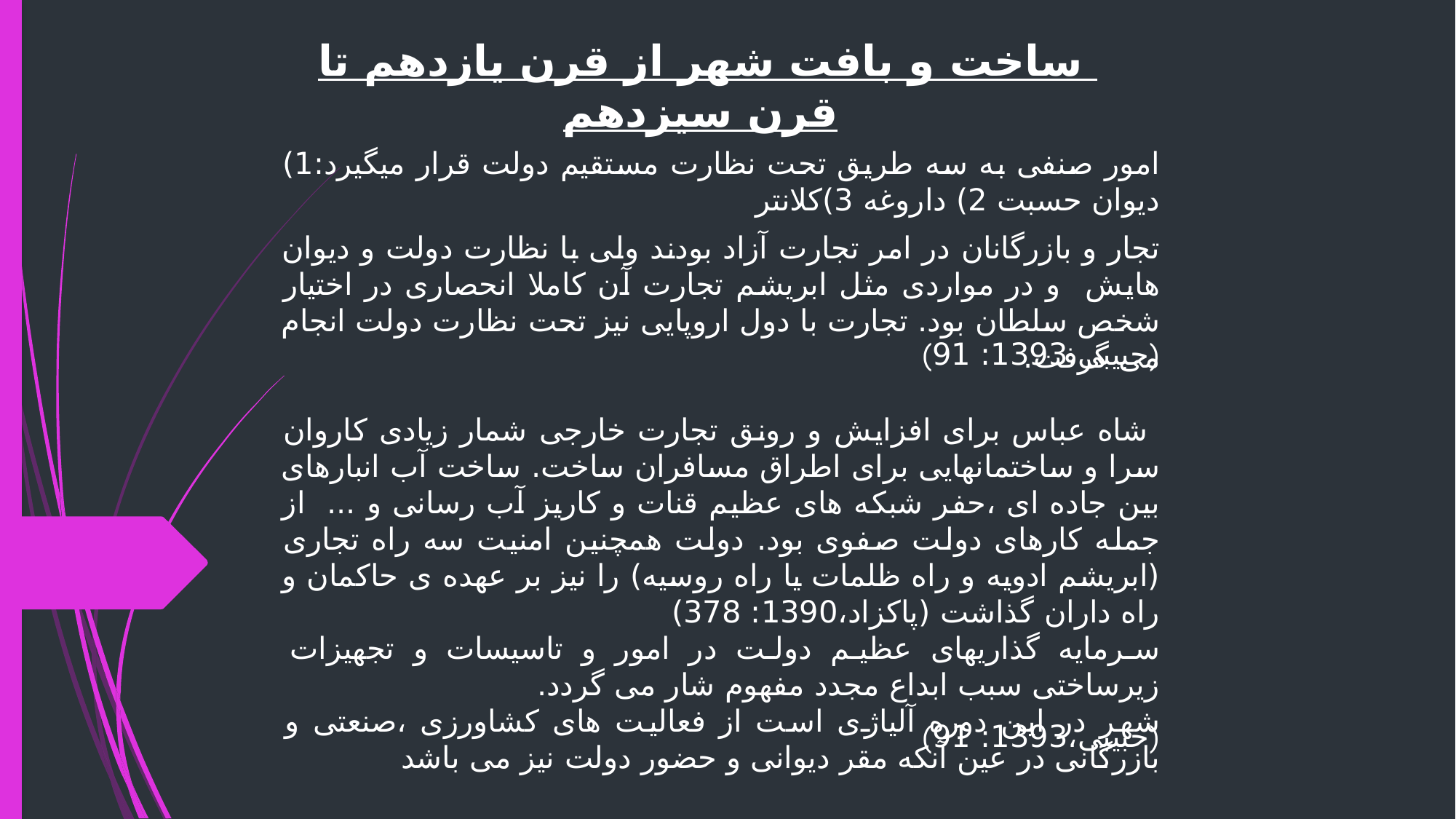

ساخت و بافت شهر از قرن یازدهم تا قرن سیزدهم
امور صنفی به سه طریق تحت نظارت مستقیم دولت قرار میگیرد:1) دیوان حسبت 2) داروغه 3)کلانتر
تجار و بازرگانان در امر تجارت آزاد بودند ولی با نظارت دولت و دیوان هایش  و در مواردی مثل ابریشم تجارت آن کاملا انحصاری در اختیار شخص سلطان بود. تجارت با دول اروپایی نیز تحت نظارت دولت انجام می گرفت.

 شاه عباس برای افزایش و رونق تجارت خارجی شمار زیادی کاروان سرا و ساختمانهایی برای اطراق مسافران ساخت. ساخت آب انبارهای بین جاده ای ،حفر شبکه های عظیم قنات و کاریز آب رسانی و ...  از جمله کارهای دولت صفوی بود. دولت همچنین امنیت سه راه تجاری (ابریشم ادویه و راه ظلمات یا راه روسیه) را نیز بر عهده ی حاکمان و راه داران گذاشت (پاکزاد،1390: 378)
سرمایه گذاریهای عظیم دولت در امور و تاسیسات و تجهیزات زیرساختی سبب ابداع مجدد مفهوم شار می گردد.
شهر در این دوره آلیاژی است از فعالیت های کشاورزی ،صنعتی و بازرگانی در عین آنکه مقر دیوانی و حضور دولت نیز می باشد
(حبیبی،1393: 91)
(حبیبی،1393: 91)